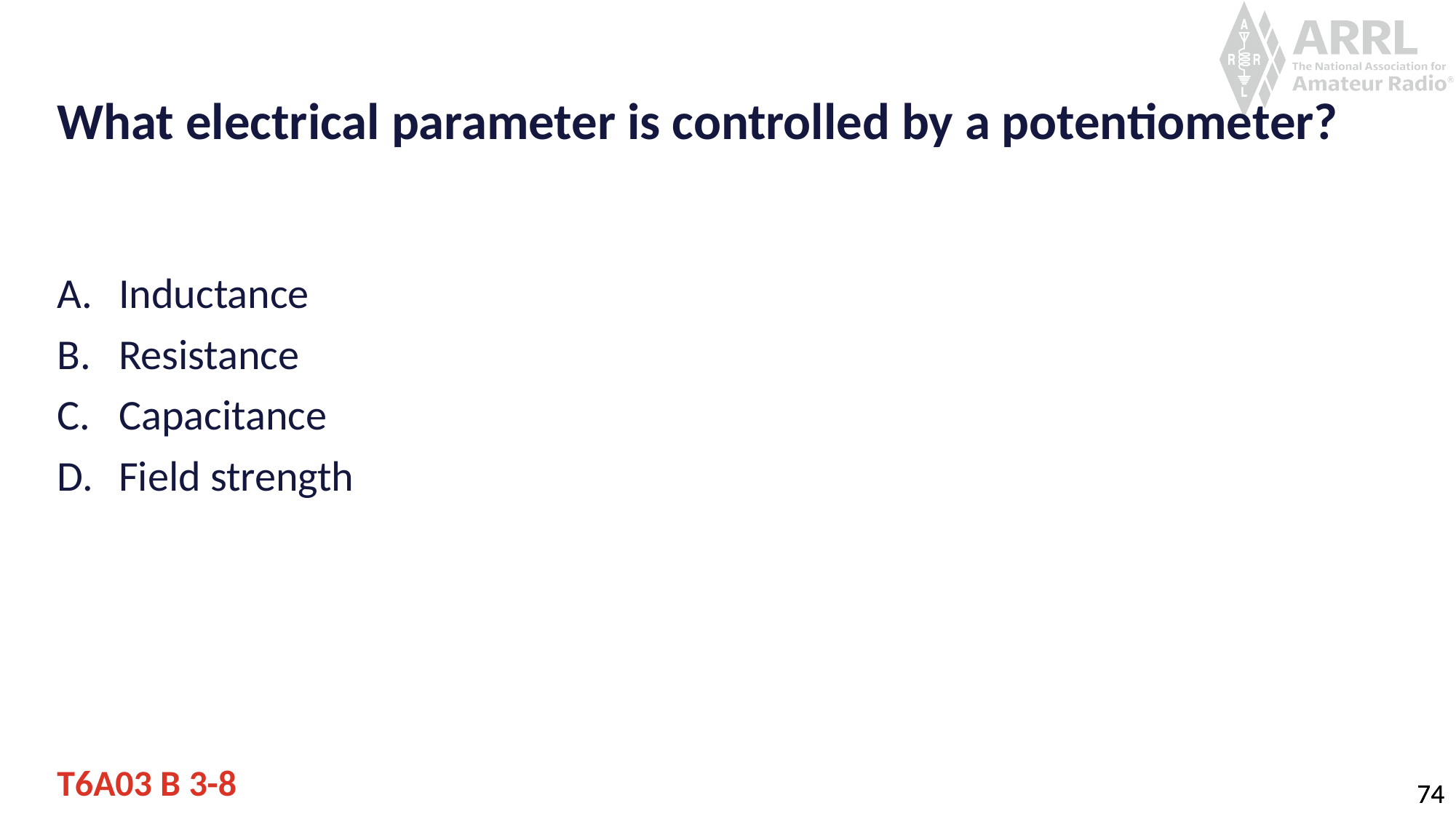

# What electrical parameter is controlled by a potentiometer?
Inductance
Resistance
Capacitance
Field strength
T6A03 B 3-8